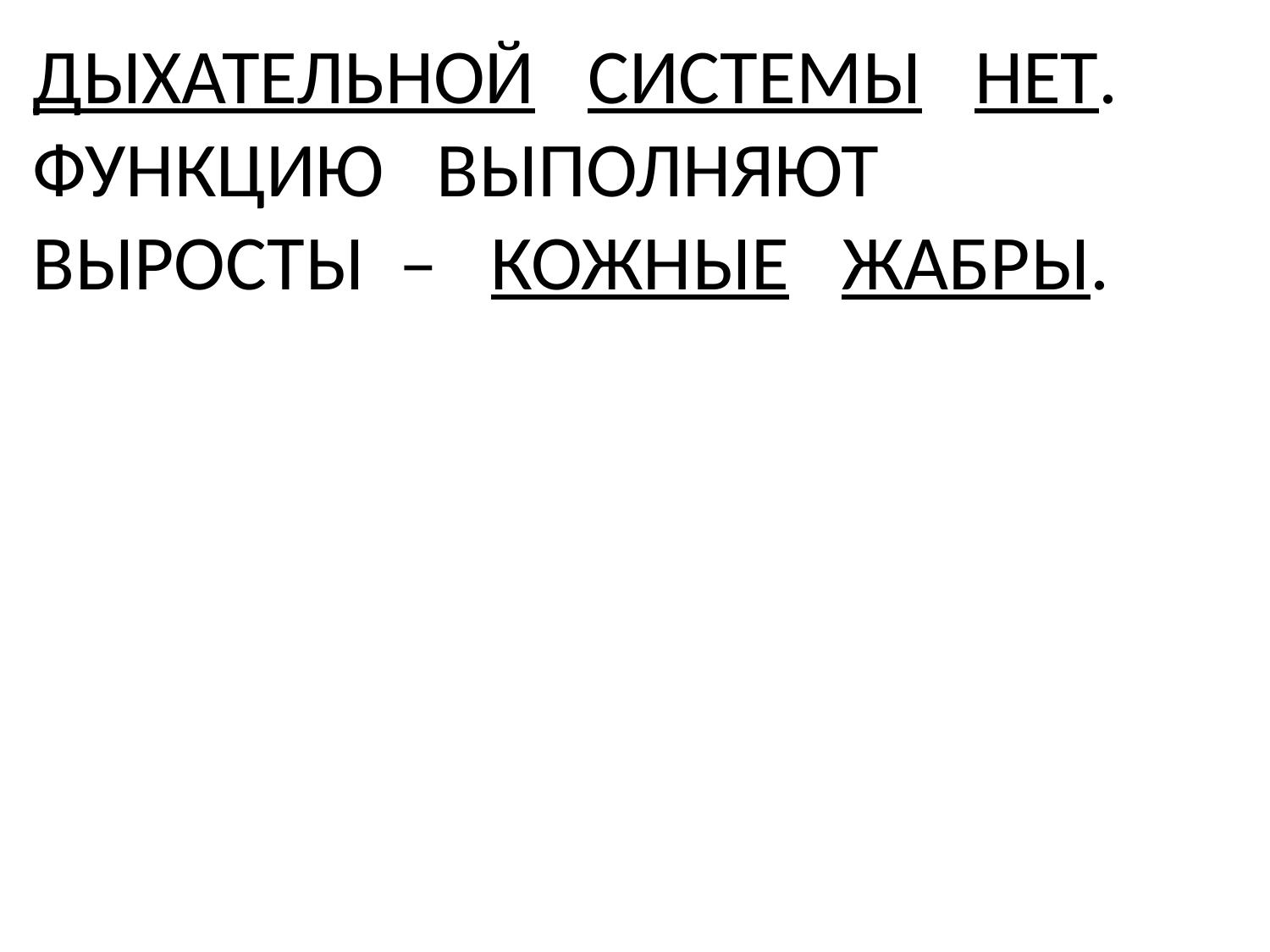

# ДЫХАТЕЛЬНОЙ   СИСТЕМЫ   НЕТ.   ФУНКЦИЮ   ВЫПОЛНЯЮТ   ВЫРОСТЫ  –   КОЖНЫЕ   ЖАБРЫ.